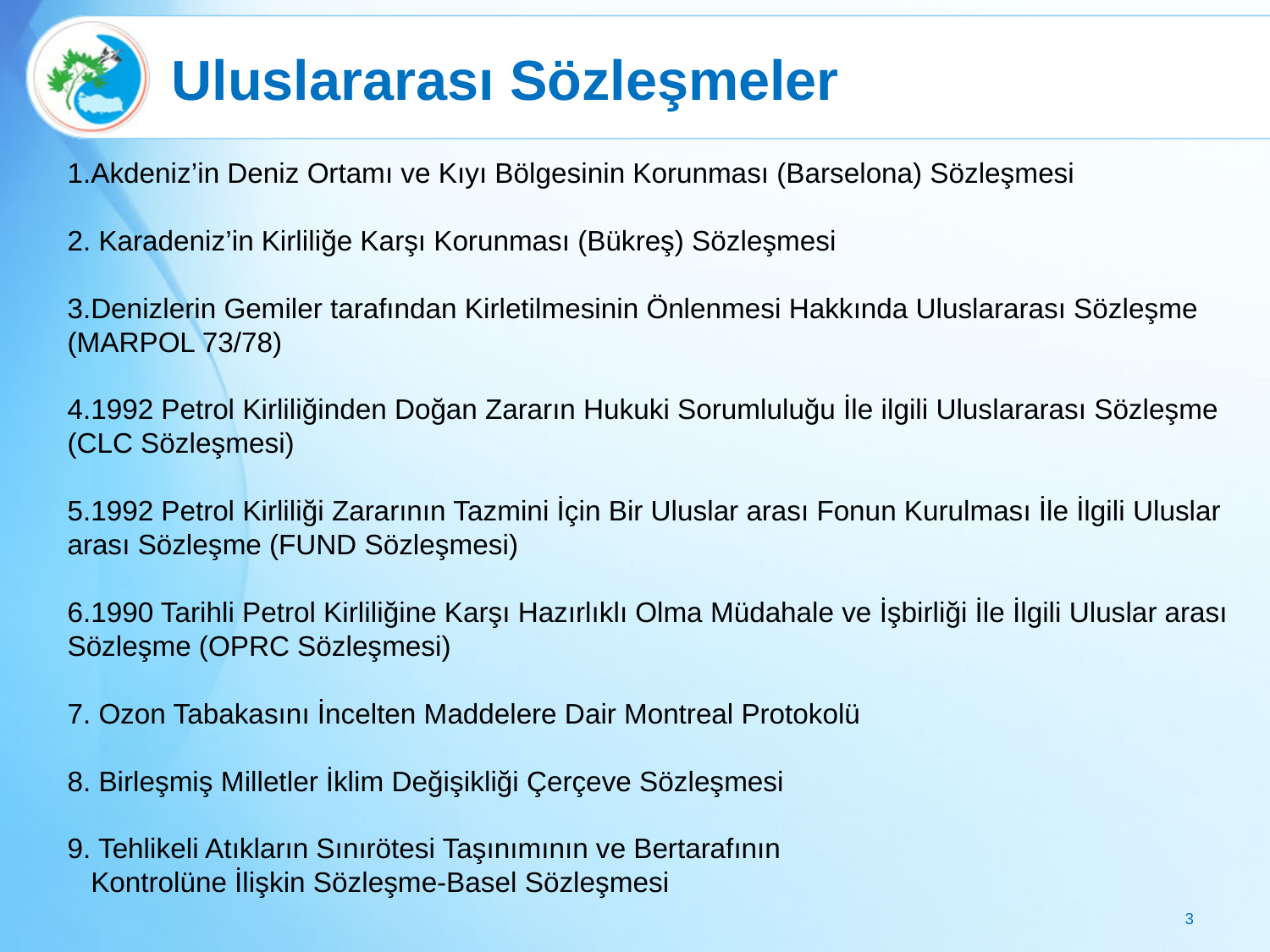

# Uluslararası Sözleşmeler
1.Akdeniz’in Deniz Ortamı ve Kıyı Bölgesinin Korunması (Barselona) Sözleşmesi

2. Karadeniz’in Kirliliğe Karşı Korunması (Bükreş) Sözleşmesi

3.Denizlerin Gemiler tarafından Kirletilmesinin Önlenmesi Hakkında Uluslararası Sözleşme (MARPOL 73/78)

4.1992 Petrol Kirliliğinden Doğan Zararın Hukuki Sorumluluğu İle ilgili Uluslararası Sözleşme (CLC Sözleşmesi)

5.1992 Petrol Kirliliği Zararının Tazmini İçin Bir Uluslar arası Fonun Kurulması İle İlgili Uluslar arası Sözleşme (FUND Sözleşmesi)

6.1990 Tarihli Petrol Kirliliğine Karşı Hazırlıklı Olma Müdahale ve İşbirliği İle İlgili Uluslar arası Sözleşme (OPRC Sözleşmesi)

7. Ozon Tabakasını İncelten Maddelere Dair Montreal Protokolü

8. Birleşmiş Milletler İklim Değişikliği Çerçeve Sözleşmesi

9. Tehlikeli Atıkların Sınırötesi Taşınımının ve Bertarafının
   Kontrolüne İlişkin Sözleşme-Basel Sözleşmesi
3